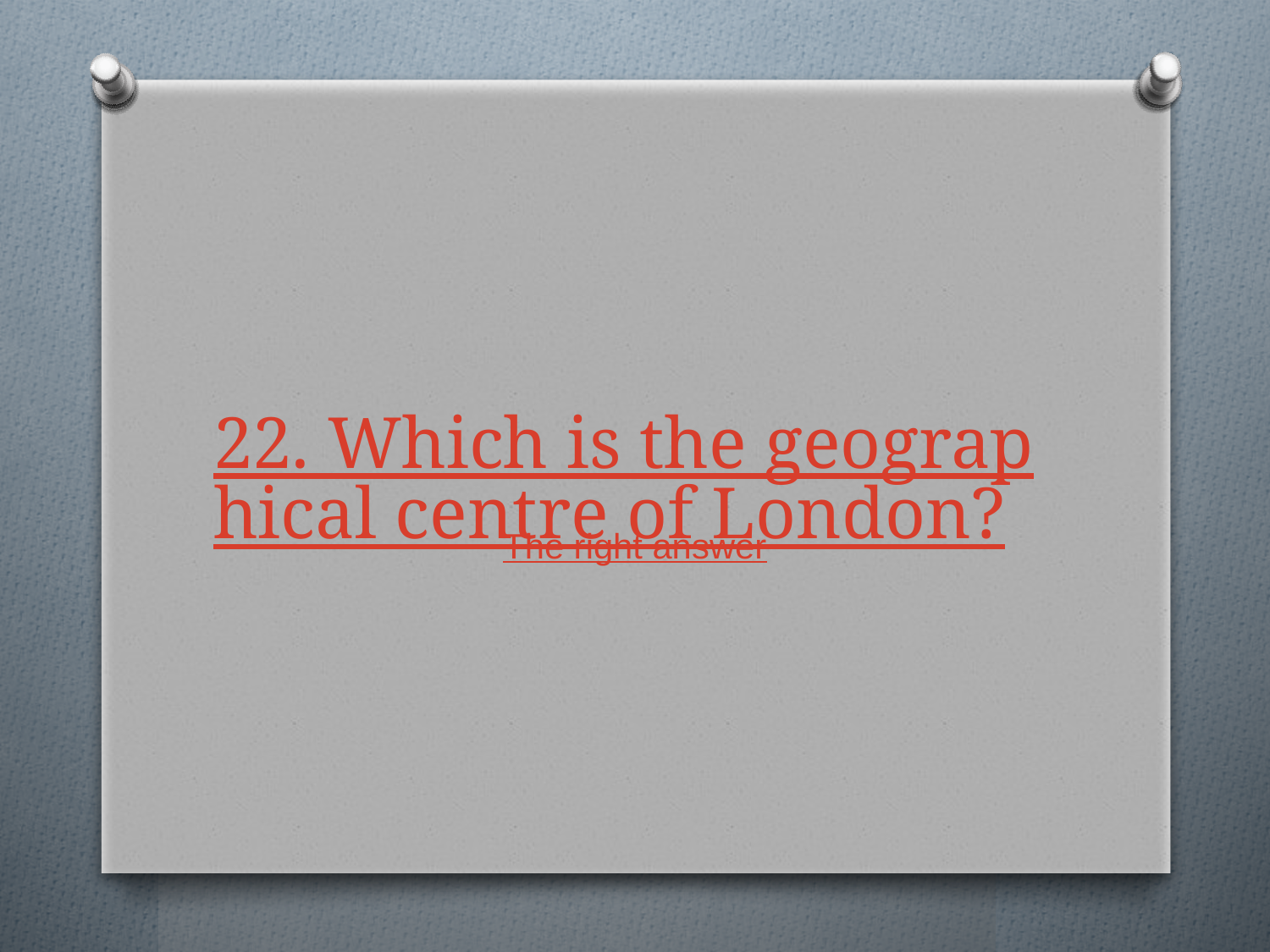

# 22. Which is the geographical centre of London?
The right answer